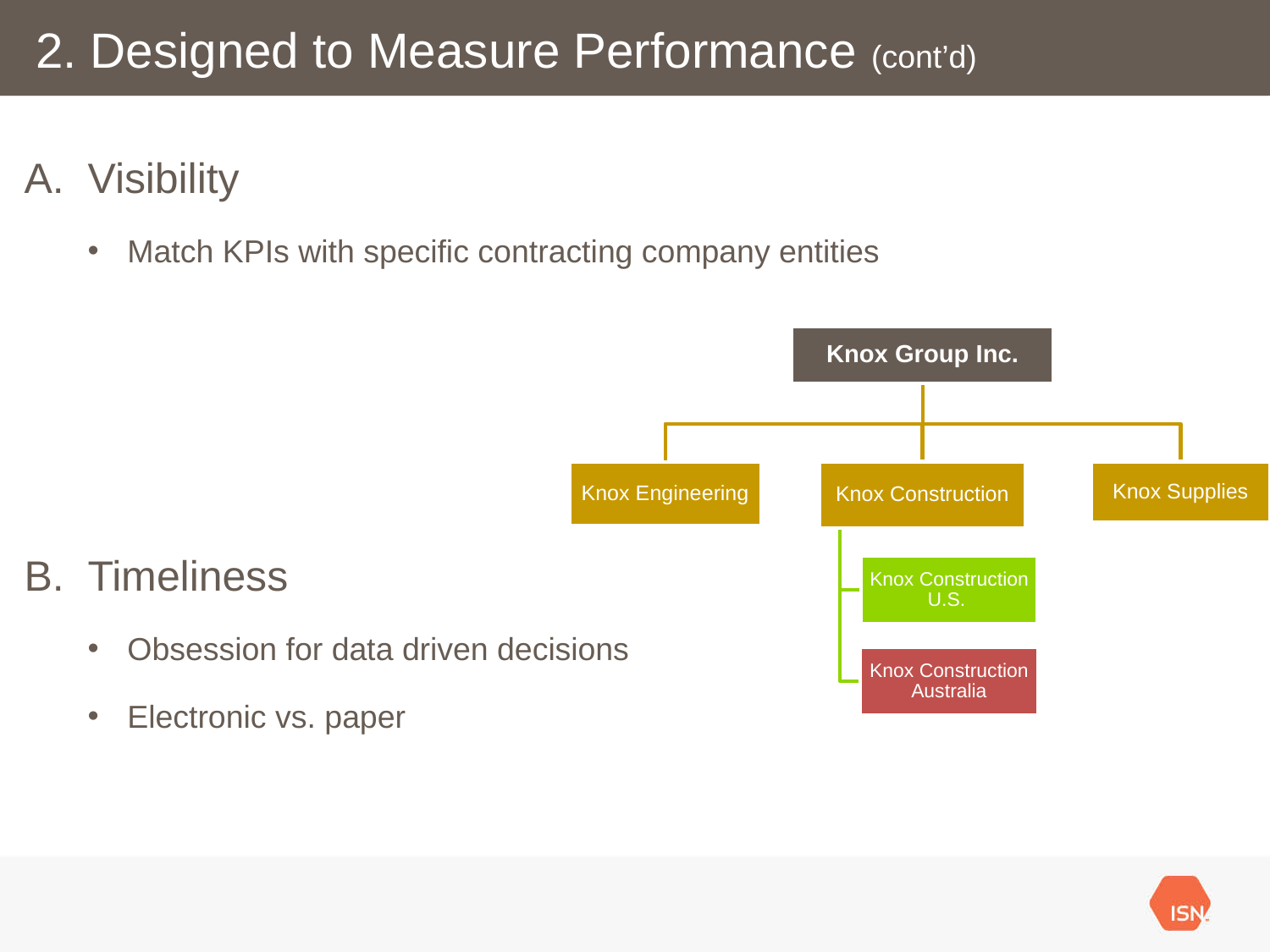

# 2. Designed to Measure Performance (cont’d)
Visibility
Match KPIs with specific contracting company entities

Timeliness
Obsession for data driven decisions
Electronic vs. paper
Knox Group Inc.
Knox Engineering
Knox Construction
Knox Construction U.S.
Knox Construction Australia
Knox Supplies